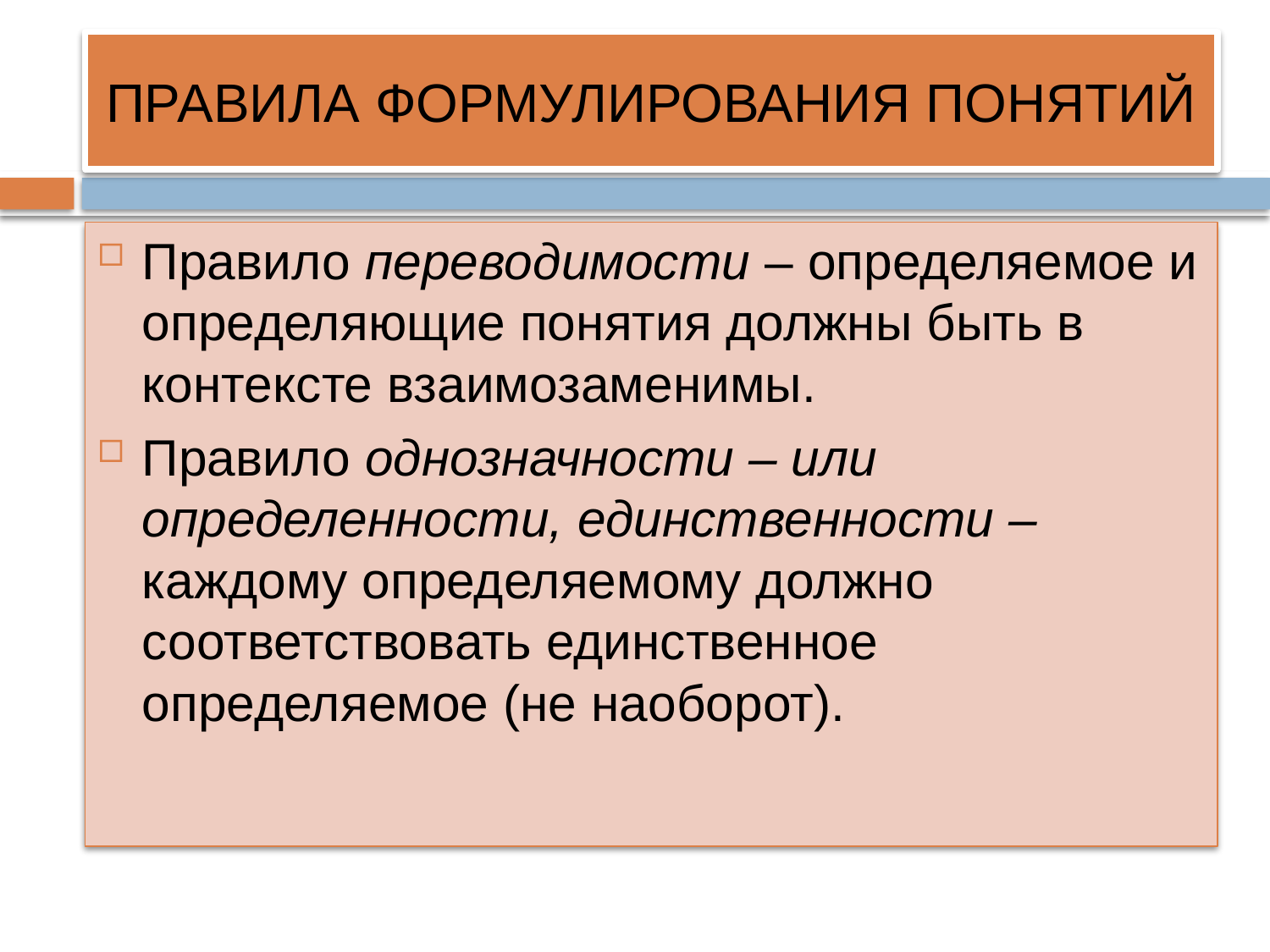

# ПРАВИЛА ФОРМУЛИРОВАНИЯ ПОНЯТИЙ
Правило переводимости – определяемое и определяющие понятия должны быть в контексте взаимозаменимы.
Правило однозначности – или определенности, единственности – каждому определяемому должно соответствовать единственное определяемое (не наоборот).